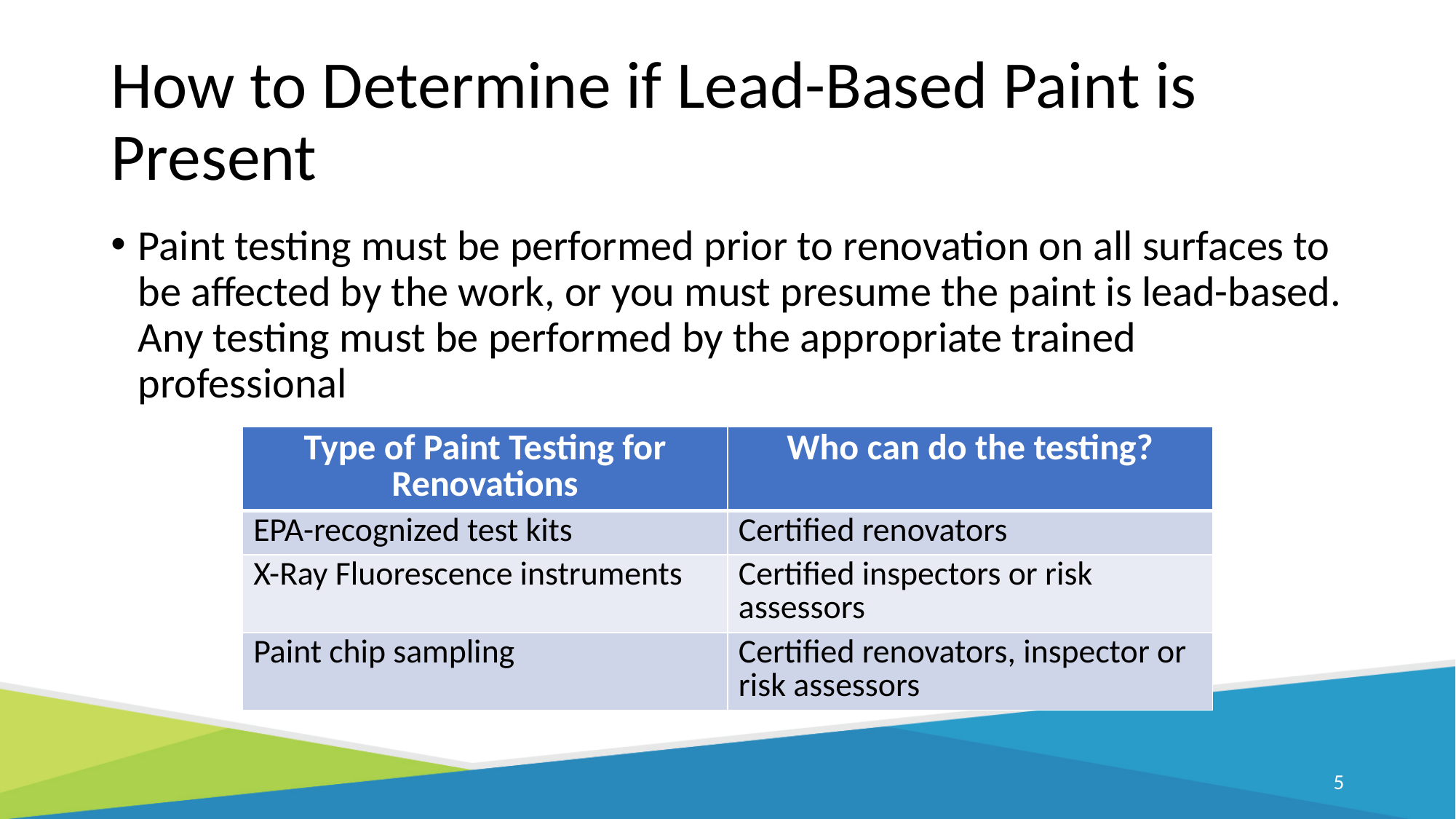

# How to Determine if Lead-Based Paint is Present
Paint testing must be performed prior to renovation on all surfaces to be affected by the work, or you must presume the paint is lead-based. Any testing must be performed by the appropriate trained professional

| Type of Paint Testing for Renovations | Who can do the testing? |
| --- | --- |
| EPA-recognized test kits | Certified renovators |
| X-Ray Fluorescence instruments | Certified inspectors or risk assessors |
| Paint chip sampling | Certified renovators, inspector or risk assessors |
5